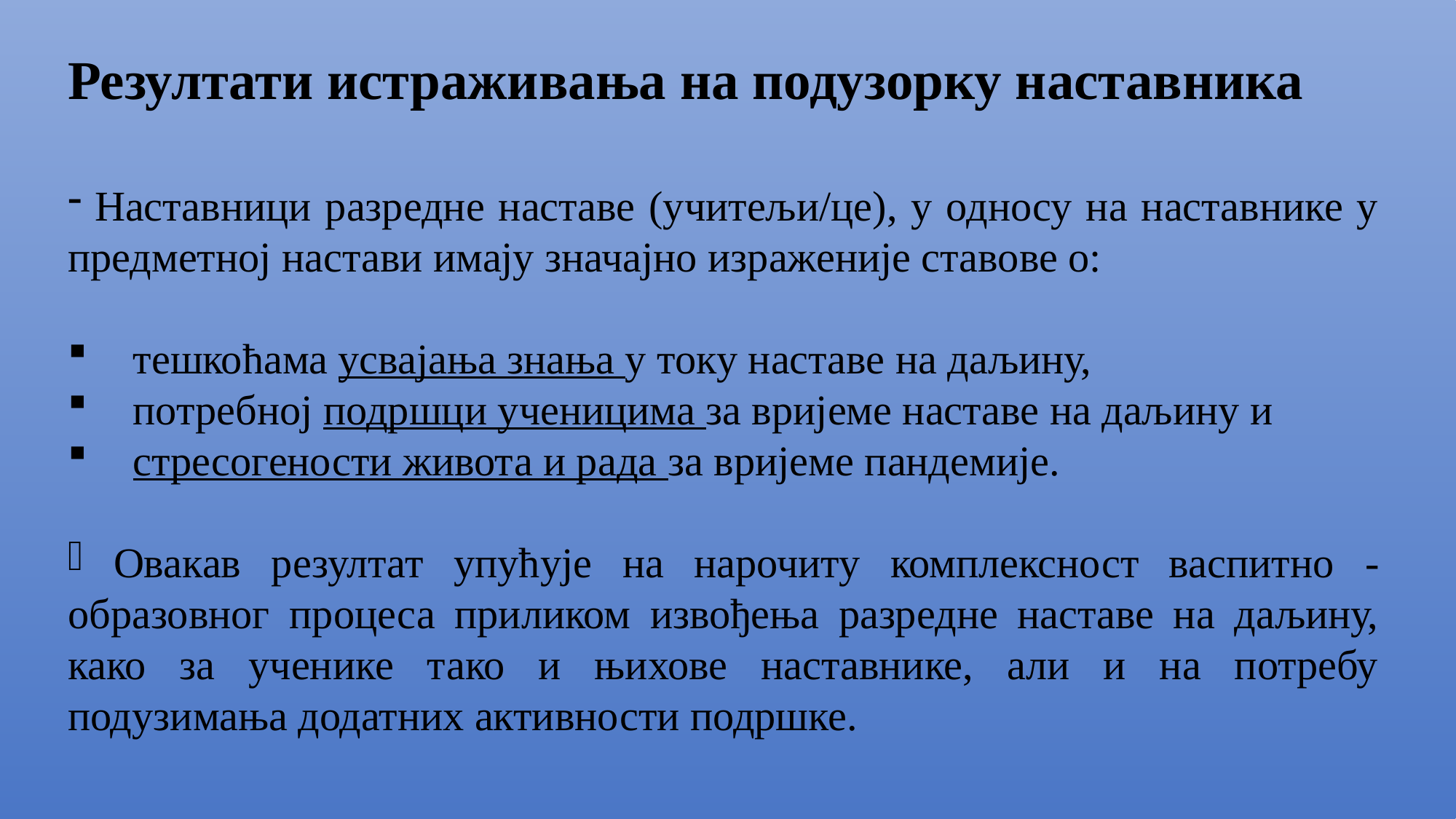

Резултати истраживања на подузорку наставника
 Наставници разредне наставе (учитељи/це), у односу на наставнике у предметној настави имају значајно израженије ставове о:

 тешкоћама усвајања знања у току наставе на даљину,
 потребној подршци ученицима за вријеме наставе на даљину и
 стресогености живота и рада за вријеме пандемије.

 Овакав резултат упућује на нарочиту комплексност васпитно -образовног процеса приликом извођења разредне наставе на даљину, како за ученике тако и њихове наставнике, али и на потребу подузимања додатних активности подршке.